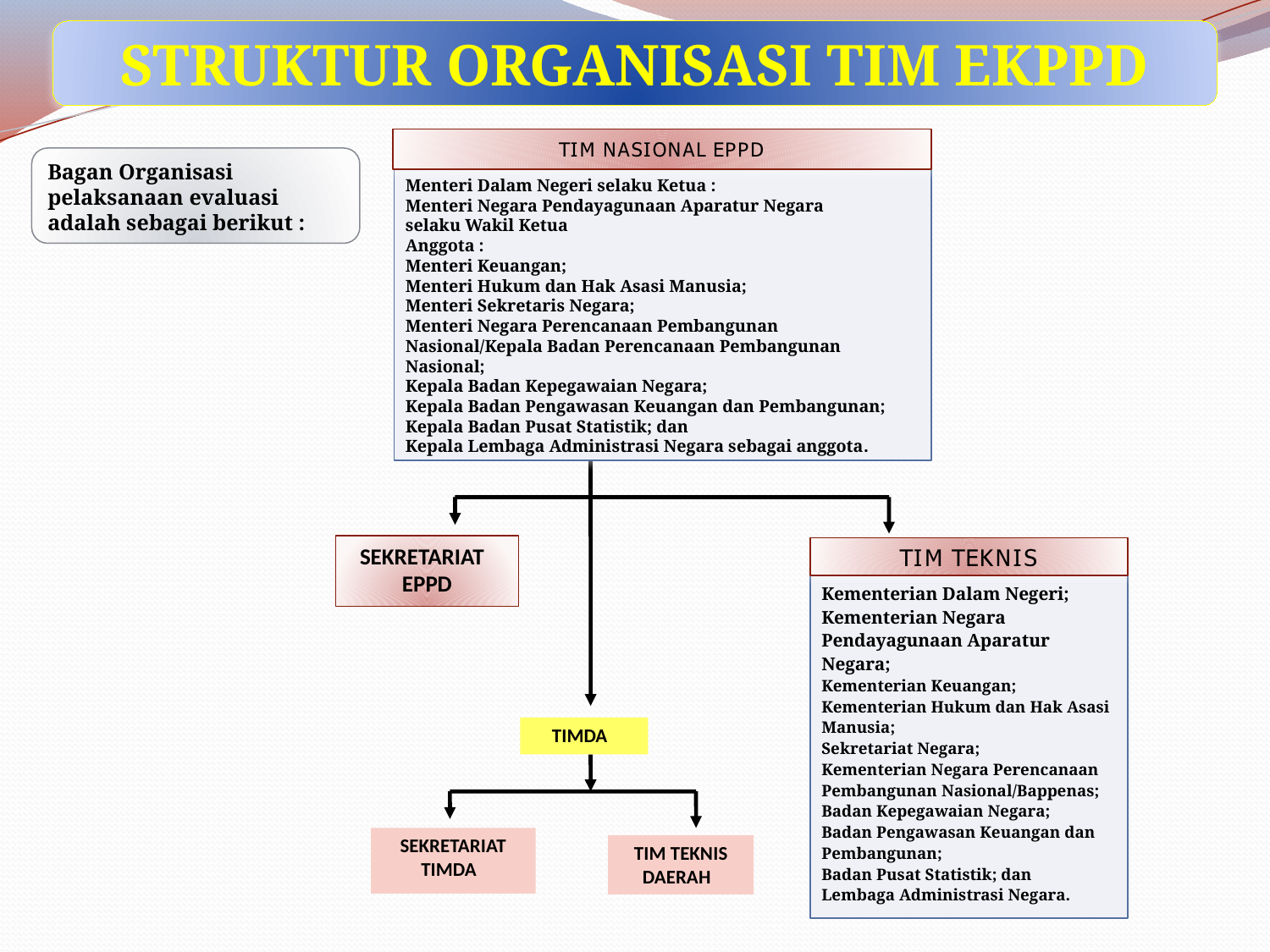

STRUKTUR ORGANISASI TIM EKPPD

TIM NASIONAL EPPD
Bagan Organisasi pelaksanaan evaluasi adalah sebagai berikut :
Menteri Dalam Negeri selaku Ketua :
Menteri Negara Pendayagunaan Aparatur Negara
selaku Wakil Ketua
Anggota :
Menteri Keuangan;
Menteri Hukum dan Hak Asasi Manusia;
Menteri Sekretaris Negara;
Menteri Negara Perencanaan Pembangunan Nasional/Kepala Badan Perencanaan Pembangunan Nasional;
Kepala Badan Kepegawaian Negara;
Kepala Badan Pengawasan Keuangan dan Pembangunan;
Kepala Badan Pusat Statistik; dan
Kepala Lembaga Administrasi Negara sebagai anggota.

SEKRETARIAT
EPPD
TIM TEKNIS
Kementerian Dalam Negeri;
Kementerian Negara Pendayagunaan Aparatur Negara;
Kementerian Keuangan;
Kementerian Hukum dan Hak Asasi Manusia;
Sekretariat Negara;
Kementerian Negara Perencanaan Pembangunan Nasional/Bappenas;
Badan Kepegawaian Negara;
Badan Pengawasan Keuangan dan Pembangunan;
Badan Pusat Statistik; dan
Lembaga Administrasi Negara.
TIMDA

SEKRETARIAT TIMDA
TIM TEKNIS
DAERAH